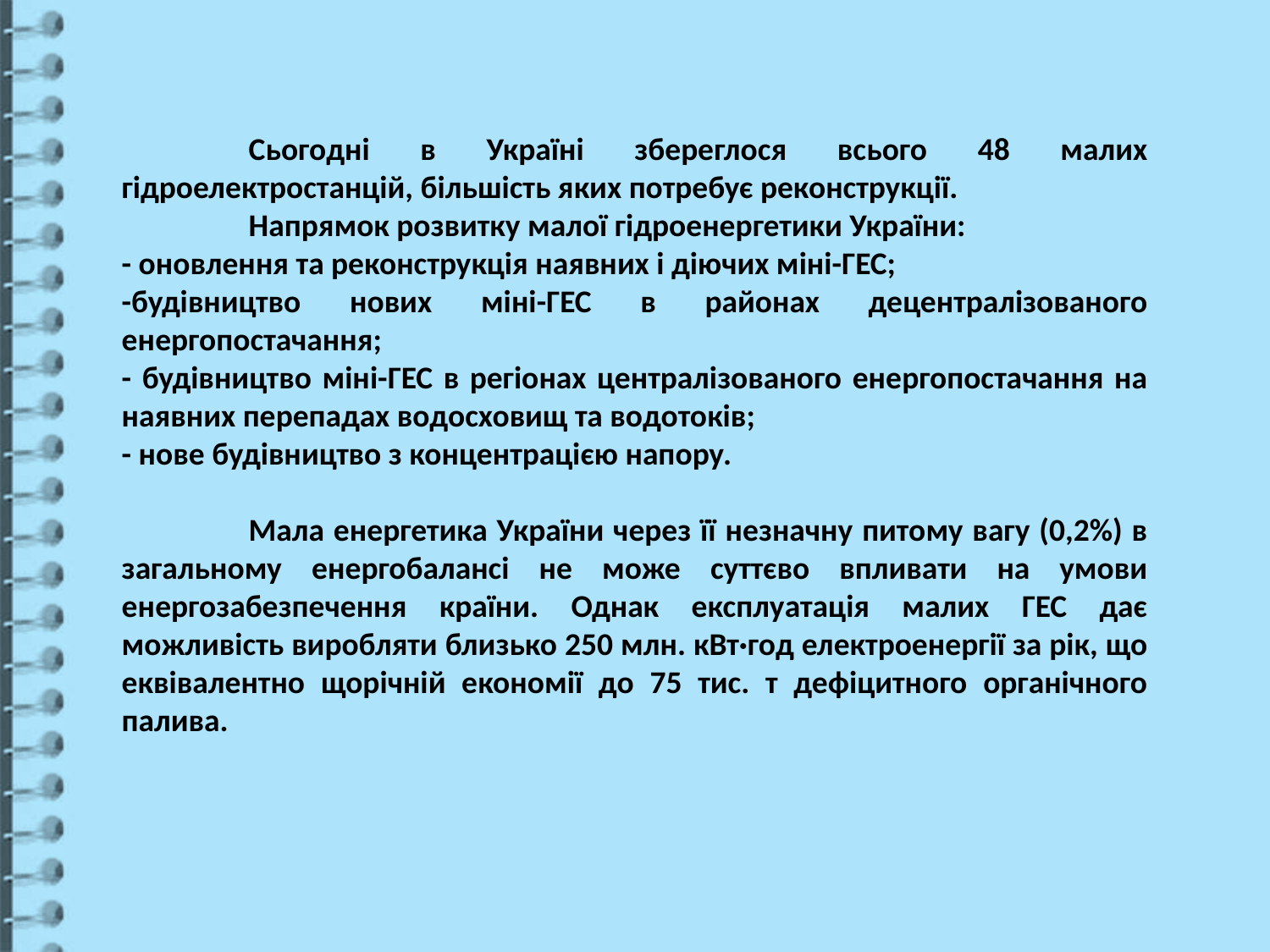

Сьогодні в Україні збереглося всього 48 малих гідроелектростанцій, більшість яких потребує реконструкції.
	Напрямок розвитку малої гідроенергетики України:
- оновлення та реконструкція наявних і діючих міні-ГЕС;
-будівництво нових міні-ГЕС в районах децентралізованого енергопостачання;
- будівництво міні-ГЕС в регіонах централізованого енергопостачання на наявних перепадах водосховищ та водотоків;
- нове будівництво з концентрацією напору.

	Мала енергетика України через її незначну питому вагу (0,2%) в загальному енергобалансі не може суттєво впливати на умови енергозабезпечення країни. Однак експлуатація малих ГЕС дає можливість виробляти близько 250 млн. кВт·год електроенергії за рік, що еквівалентно щорічній економії до 75 тис. т дефіцитного органічного палива.